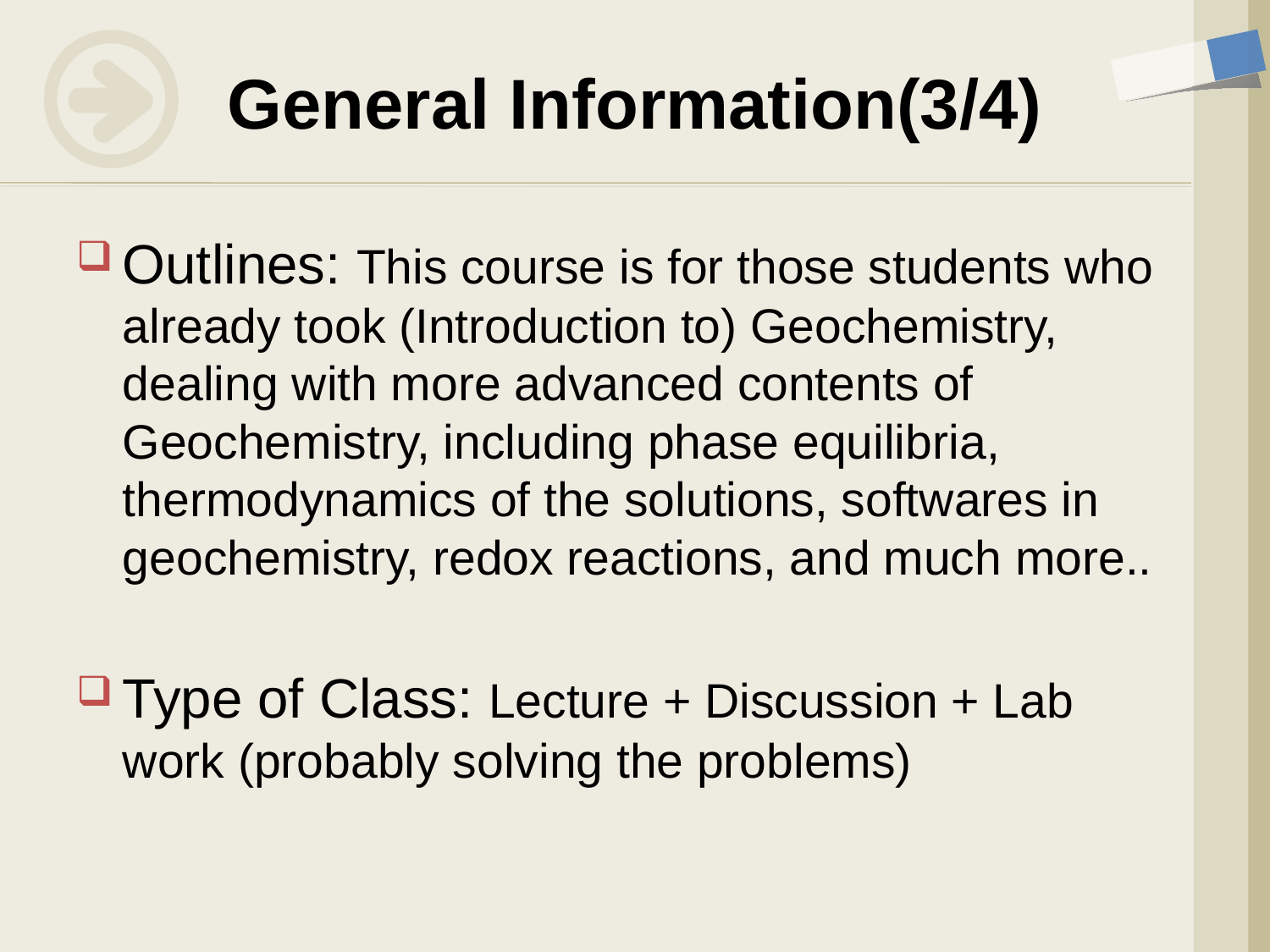

# General Information(3/4)
Outlines: This course is for those students who already took (Introduction to) Geochemistry, dealing with more advanced contents of Geochemistry, including phase equilibria, thermodynamics of the solutions, softwares in geochemistry, redox reactions, and much more..

Type of Class: Lecture + Discussion + Lab work (probably solving the problems)